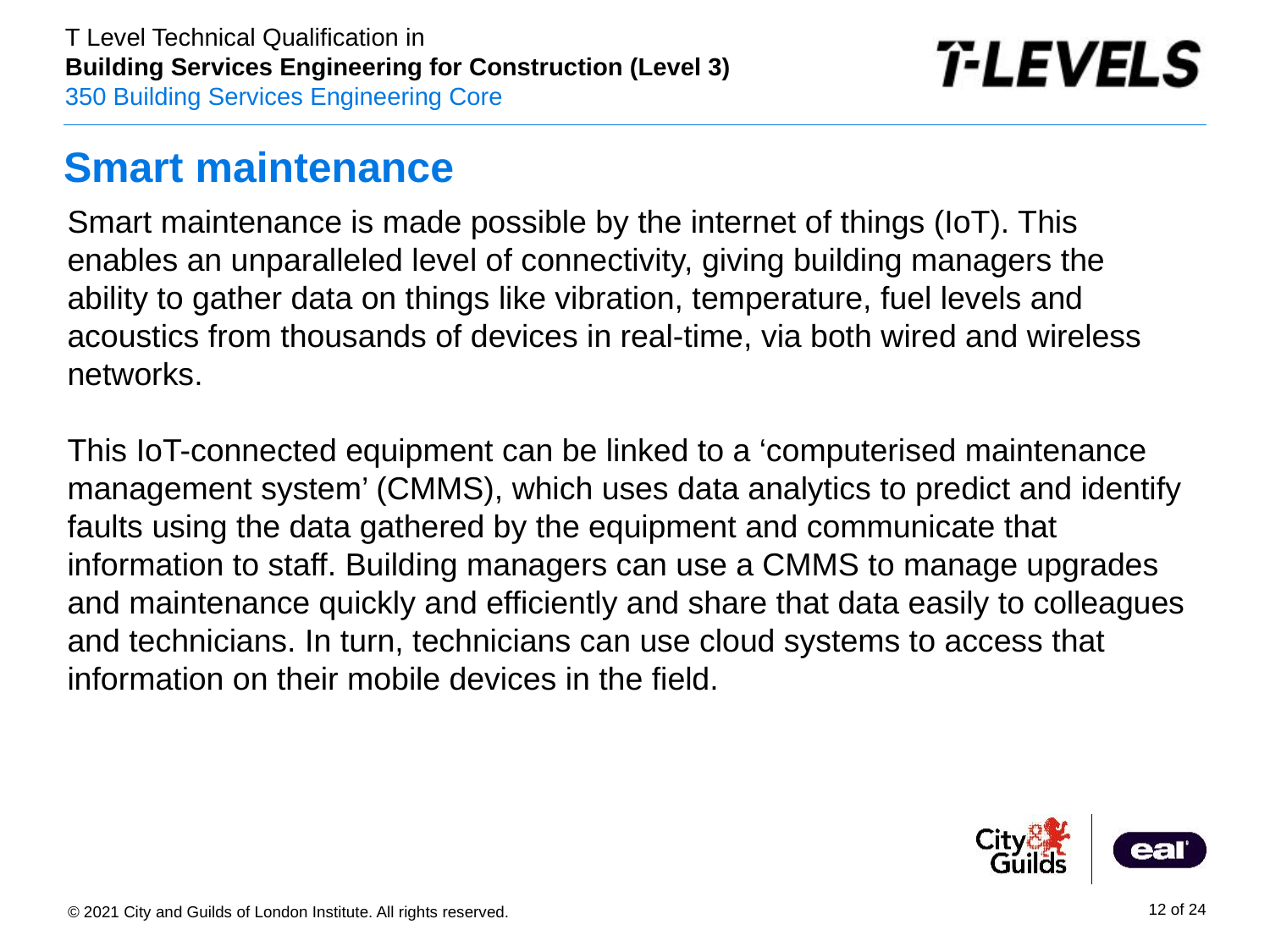

# Smart maintenance
Smart maintenance is made possible by the internet of things (IoT). This enables an unparalleled level of connectivity, giving building managers the ability to gather data on things like vibration, temperature, fuel levels and acoustics from thousands of devices in real-time, via both wired and wireless networks.

This IoT-connected equipment can be linked to a ‘computerised maintenance management system’ (CMMS), which uses data analytics to predict and identify faults using the data gathered by the equipment and communicate that information to staff. Building managers can use a CMMS to manage upgrades and maintenance quickly and efficiently and share that data easily to colleagues and technicians. In turn, technicians can use cloud systems to access that information on their mobile devices in the field.